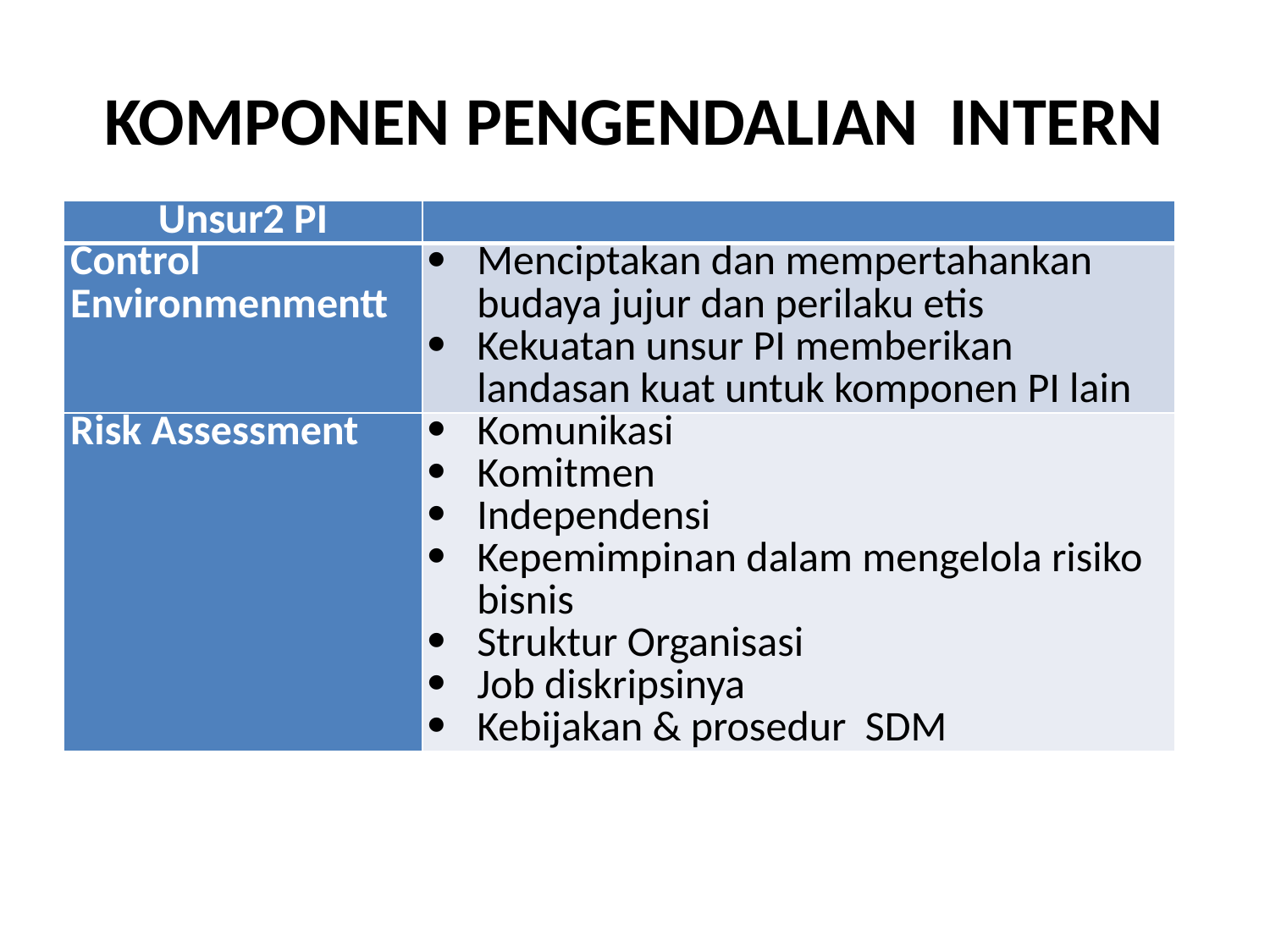

# KOMPONEN PENGENDALIAN  INTERN
| Unsur2 PI |  |
| --- | --- |
| Control Environmenmentt | Menciptakan dan mempertahankan budaya jujur dan perilaku etis Kekuatan unsur PI memberikan landasan kuat untuk komponen PI lain |
| Risk Assessment | Komunikasi Komitmen Independensi Kepemimpinan dalam mengelola risiko bisnis Struktur Organisasi Job diskripsinya Kebijakan & prosedur SDM |